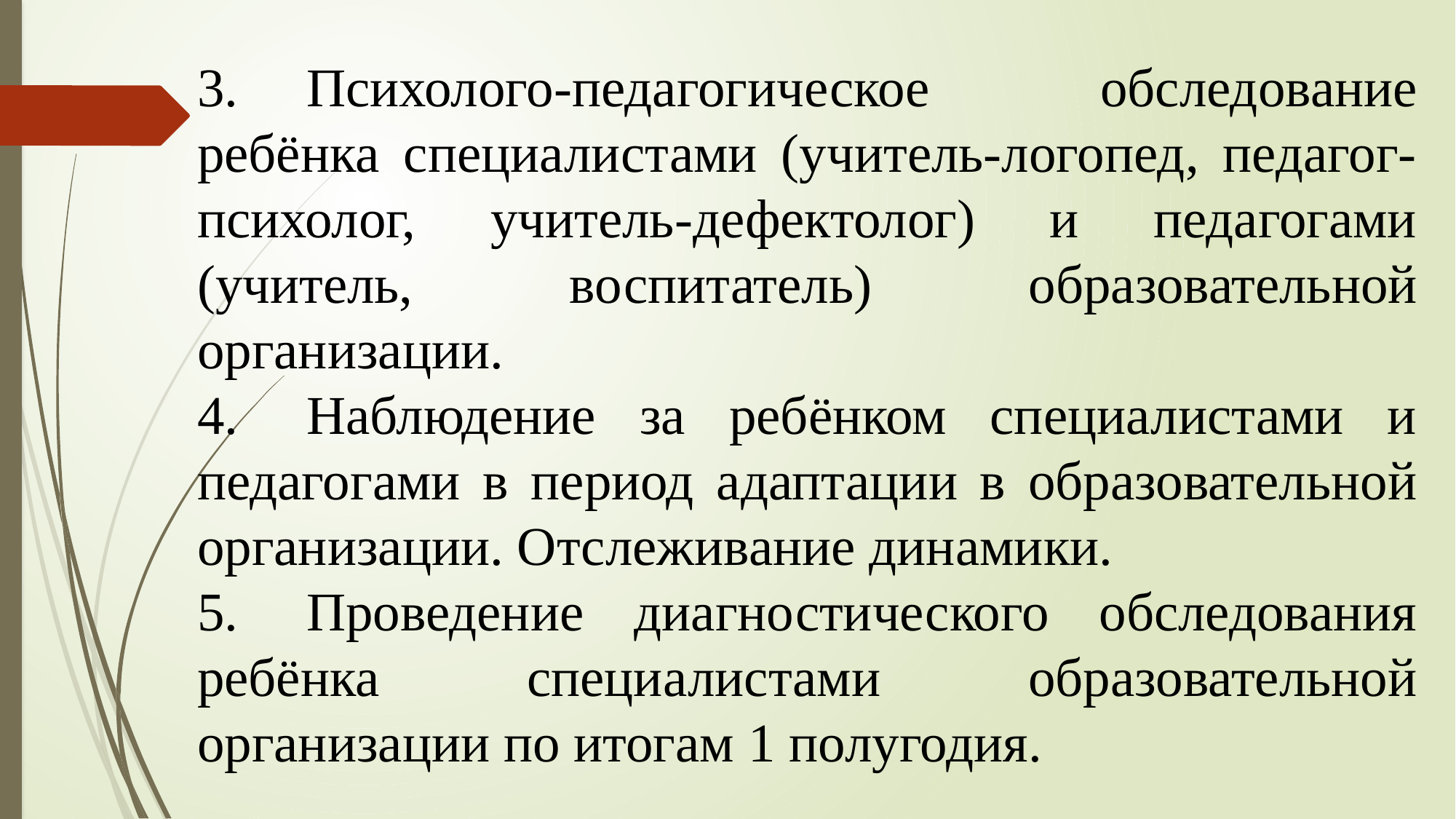

3.	Психолого-педагогическое обследование ребёнка специалистами (учитель-логопед, педагог-психолог, учитель-дефектолог) и педагогами (учитель, воспитатель) образовательной организации.
4.	Наблюдение за ребёнком специалистами и педагогами в период адаптации в образовательной организации. Отслеживание динамики.
5.	Проведение диагностического обследования ребёнка специалистами образовательной организации по итогам 1 полугодия.